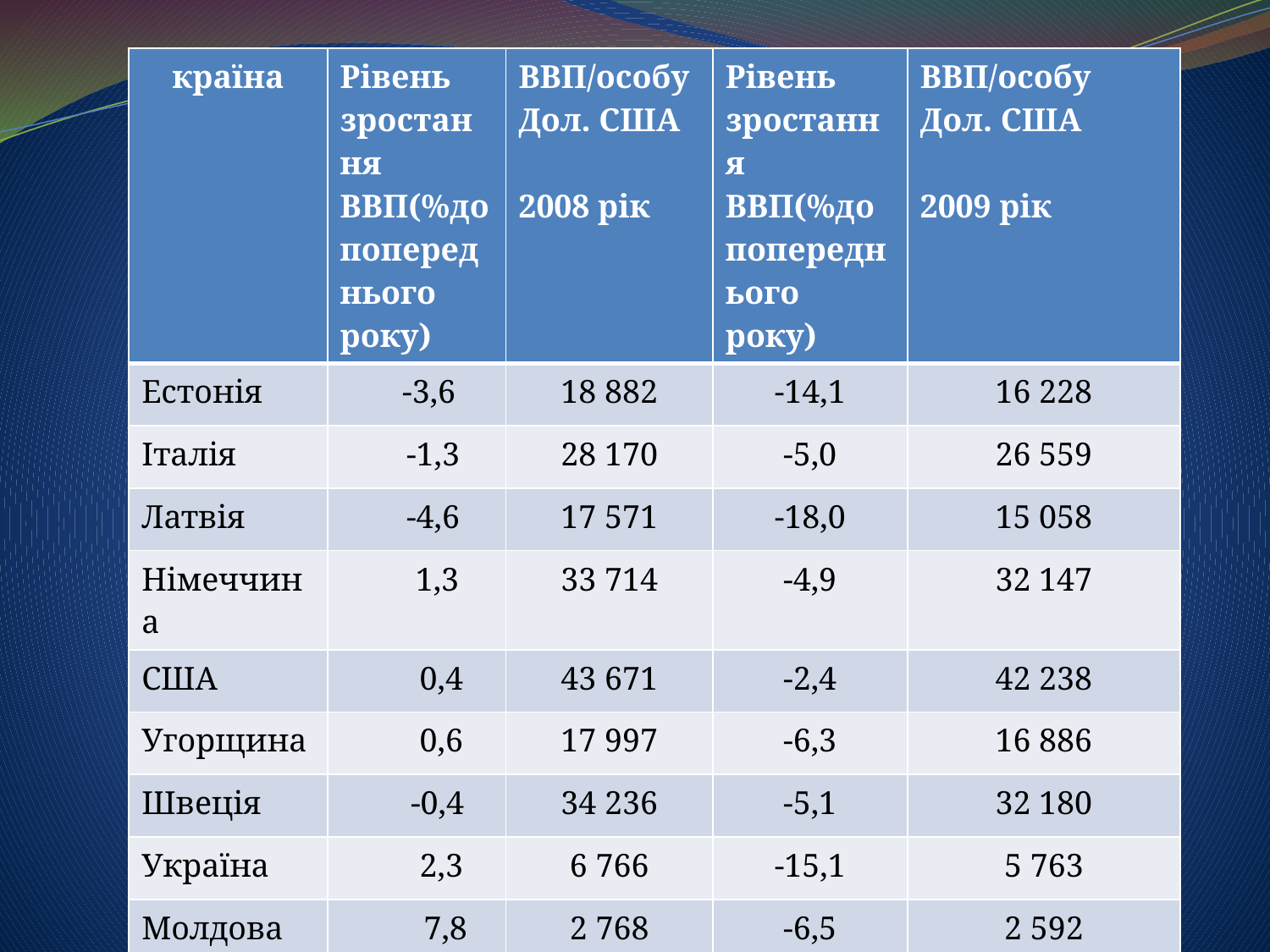

| країна | Рівень зростання ВВП(%до попереднього року) | ВВП/особу Дол. США 2008 рік | Рівень зростання ВВП(%до попереднього року) | ВВП/особу Дол. США 2009 рік |
| --- | --- | --- | --- | --- |
| Естонія | -3,6 | 18 882 | -14,1 | 16 228 |
| Італія | -1,3 | 28 170 | -5,0 | 26 559 |
| Латвія | -4,6 | 17 571 | -18,0 | 15 058 |
| Німеччина | 1,3 | 33 714 | -4,9 | 32 147 |
| США | 0,4 | 43 671 | -2,4 | 42 238 |
| Угорщина | 0,6 | 17 997 | -6,3 | 16 886 |
| Швеція | -0,4 | 34 236 | -5,1 | 32 180 |
| Україна | 2,3 | 6 766 | -15,1 | 5 763 |
| Молдова | 7,8 | 2 768 | -6,5 | 2 592 |